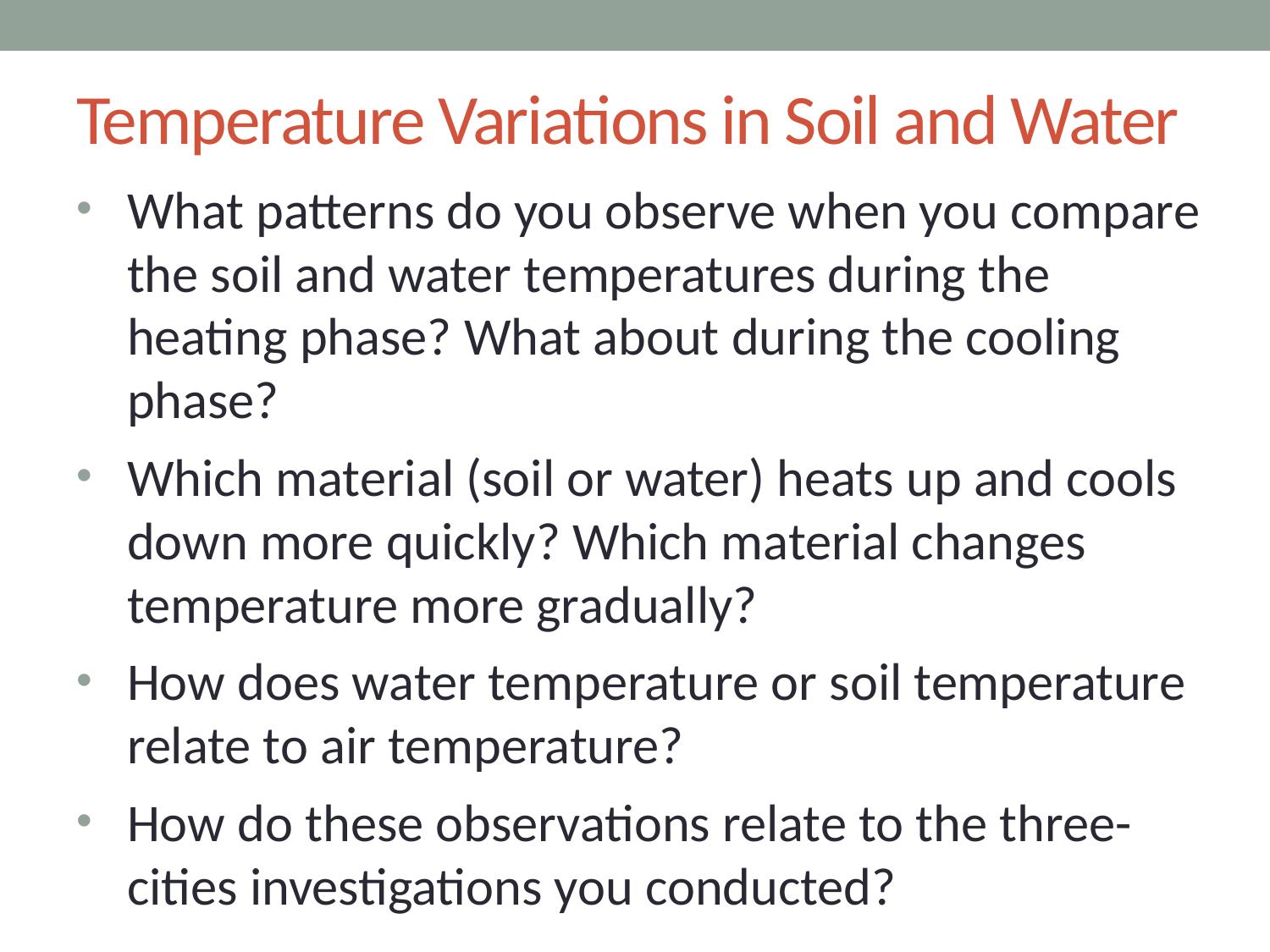

Temperature Variations in Soil and Water
What patterns do you observe when you compare the soil and water temperatures during the heating phase? What about during the cooling phase?
Which material (soil or water) heats up and cools down more quickly? Which material changes temperature more gradually?
How does water temperature or soil temperature relate to air temperature?
How do these observations relate to the three-cities investigations you conducted?